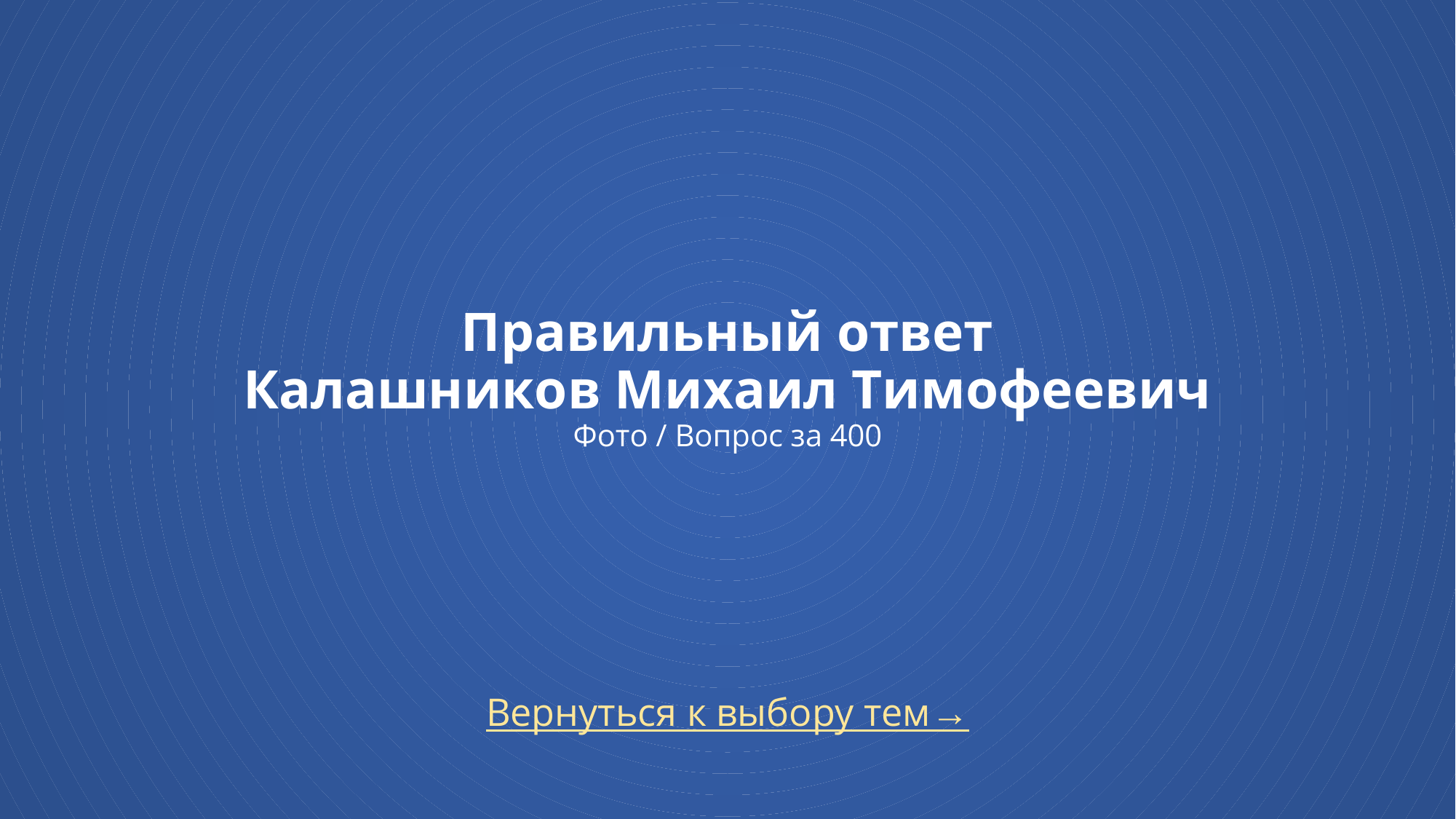

# Правильный ответ Калашников Михаил Тимофеевич Фото / Вопрос за 400
Вернуться к выбору тем→